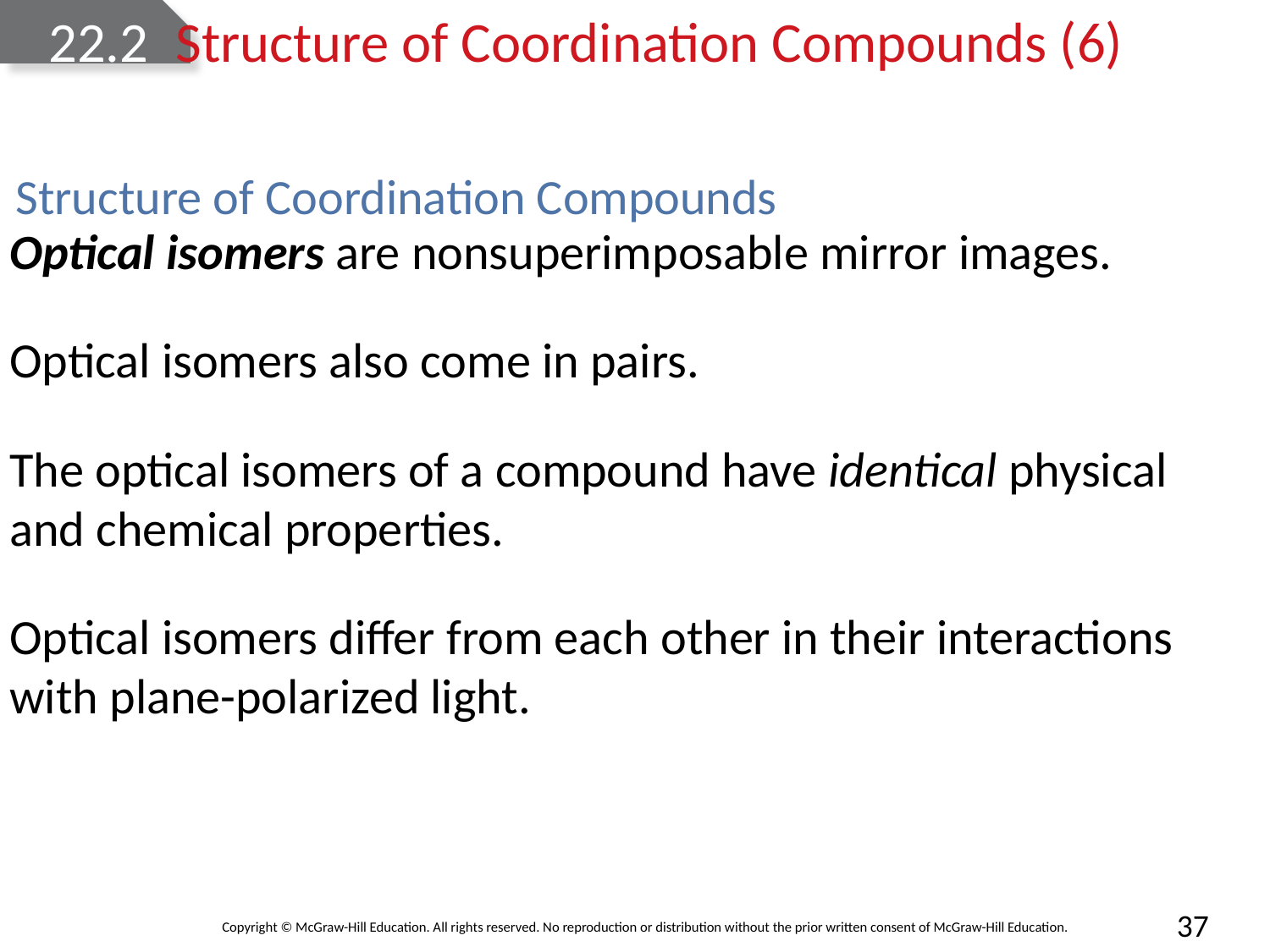

# 22.2	Structure of Coordination Compounds (6)
Structure of Coordination Compounds
Optical isomers are nonsuperimposable mirror images.
Optical isomers also come in pairs.
The optical isomers of a compound have identical physical and chemical properties.
Optical isomers differ from each other in their interactions with plane-polarized light.